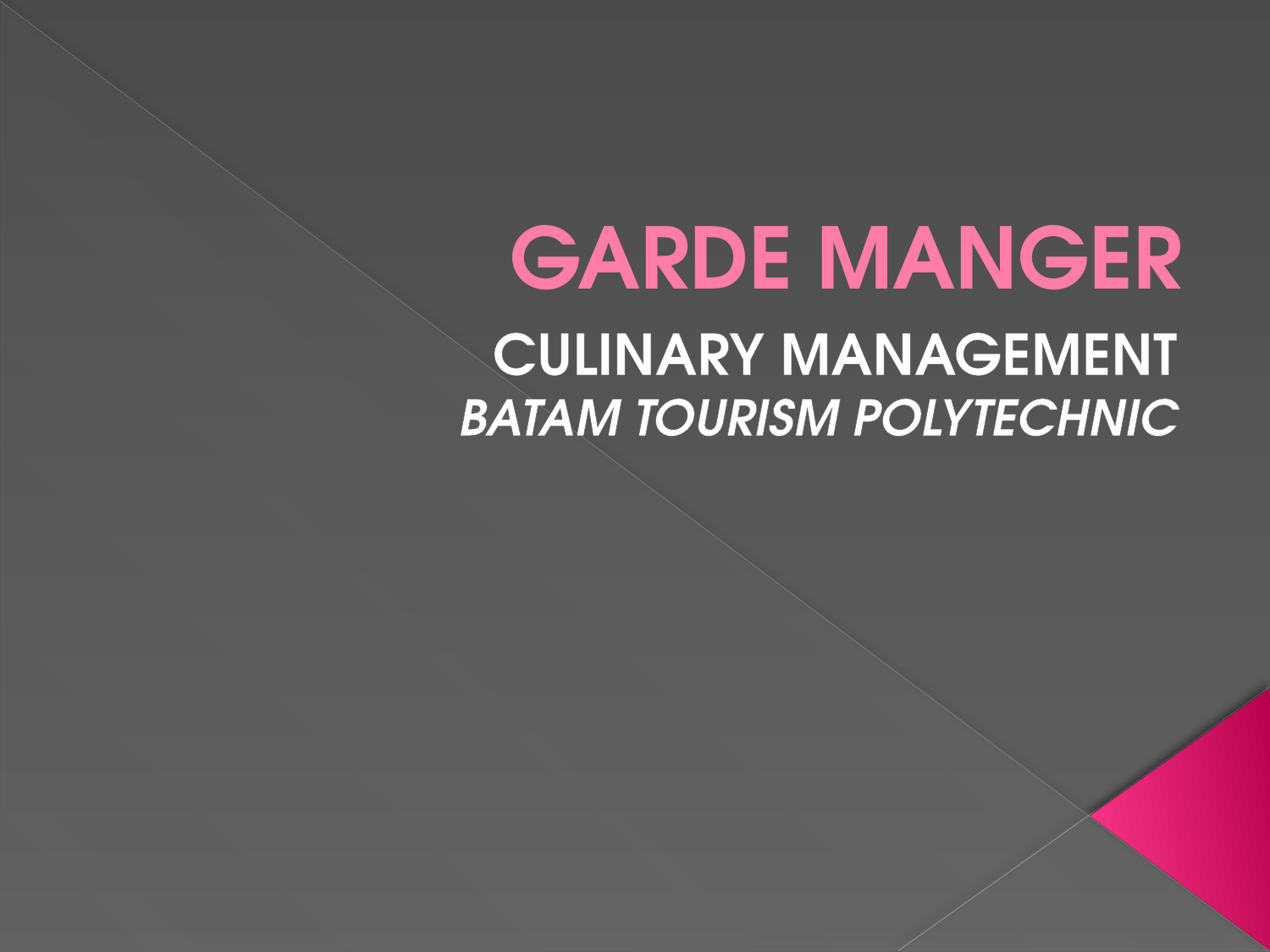

# GARDE MANGER
CULINARY MANAGEMENT
BATAM TOURISM POLYTECHNIC